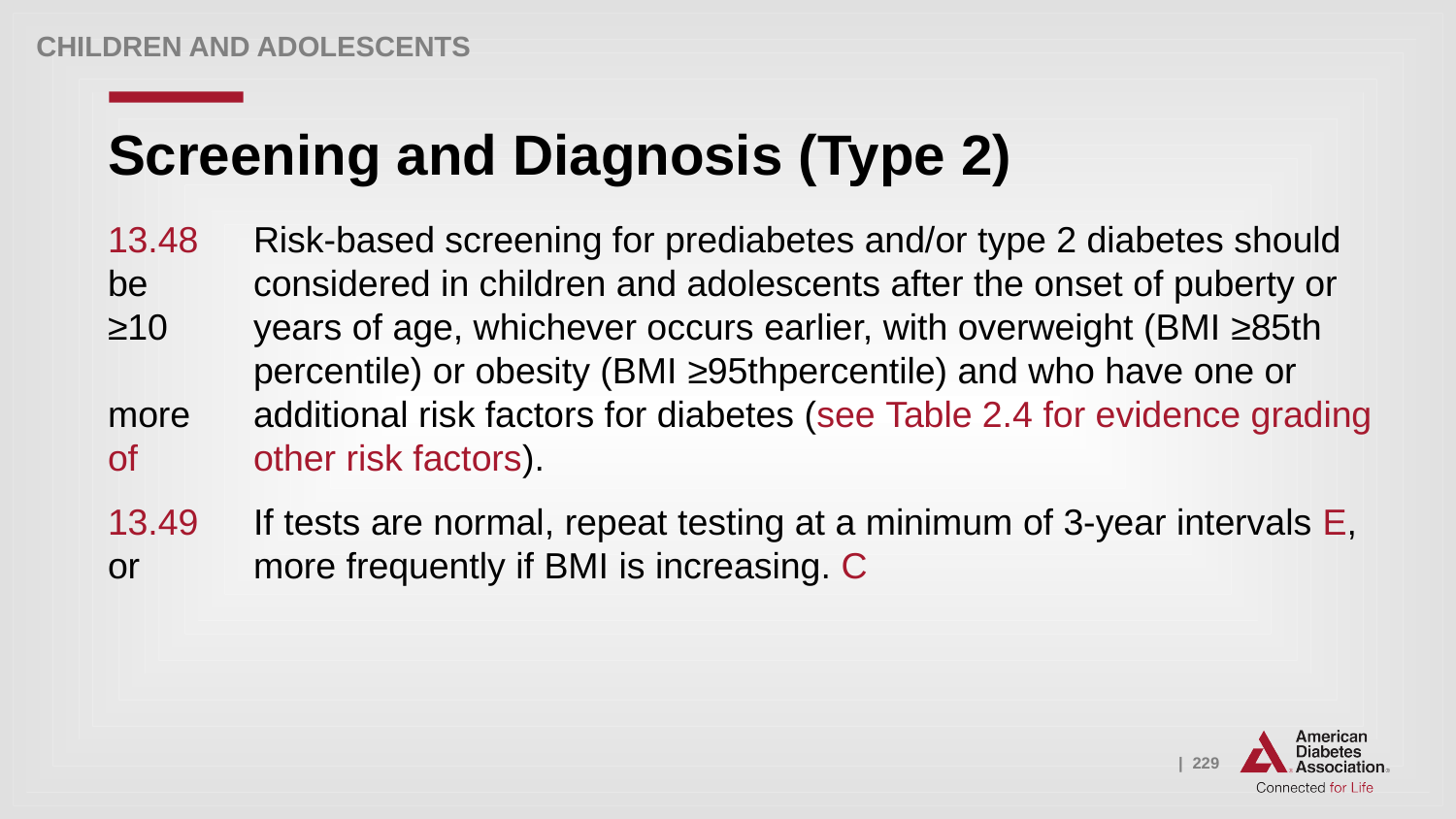

Children and adolescents
# Screening and Diagnosis (Type 2)
13.48 	Risk-based screening for prediabetes and/or type 2 diabetes should be 	considered in children and adolescents after the onset of puberty or ≥10 	years of age, whichever occurs earlier, with overweight (BMI ≥85th 	percentile) or obesity (BMI ≥95thpercentile) and who have one or more 	additional risk factors for diabetes (see Table 2.4 for evidence grading of 	other risk factors).
13.49 	If tests are normal, repeat testing at a minimum of 3-year intervals E, or 	more frequently if BMI is increasing. C